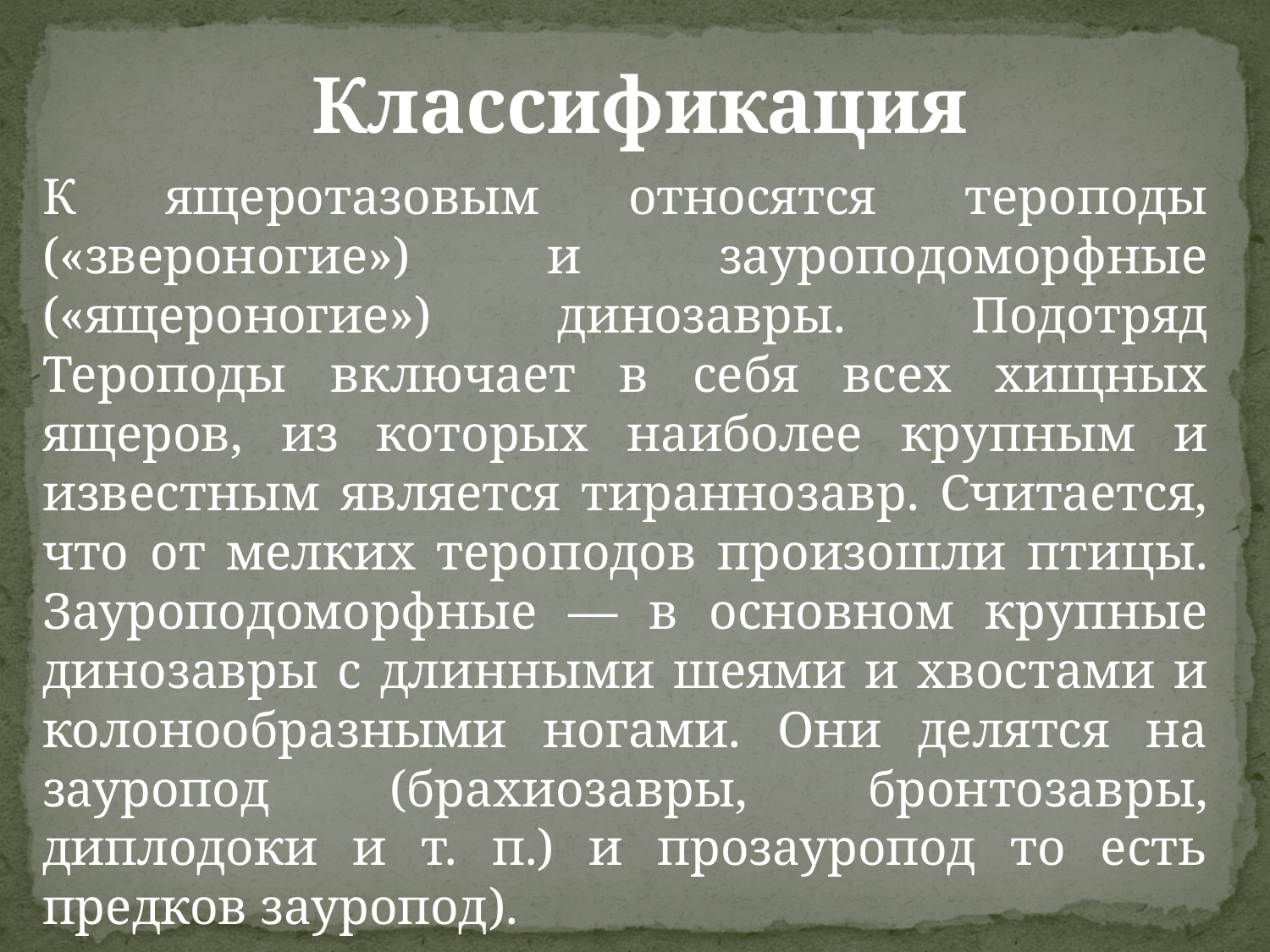

Классификация
К ящеротазовым относятся тероподы («звероногие») и зауроподоморфные («ящероногие») динозавры. Подотряд Тероподы включает в себя всех хищных ящеров, из которых наиболее крупным и известным является тираннозавр. Считается, что от мелких тероподов произошли птицы. Зауроподоморфные — в основном крупные динозавры с длинными шеями и хвостами и колонообразными ногами. Они делятся на зауропод (брахиозавры, бронтозавры, диплодоки и т. п.) и прозауропод то есть предков зауропод).